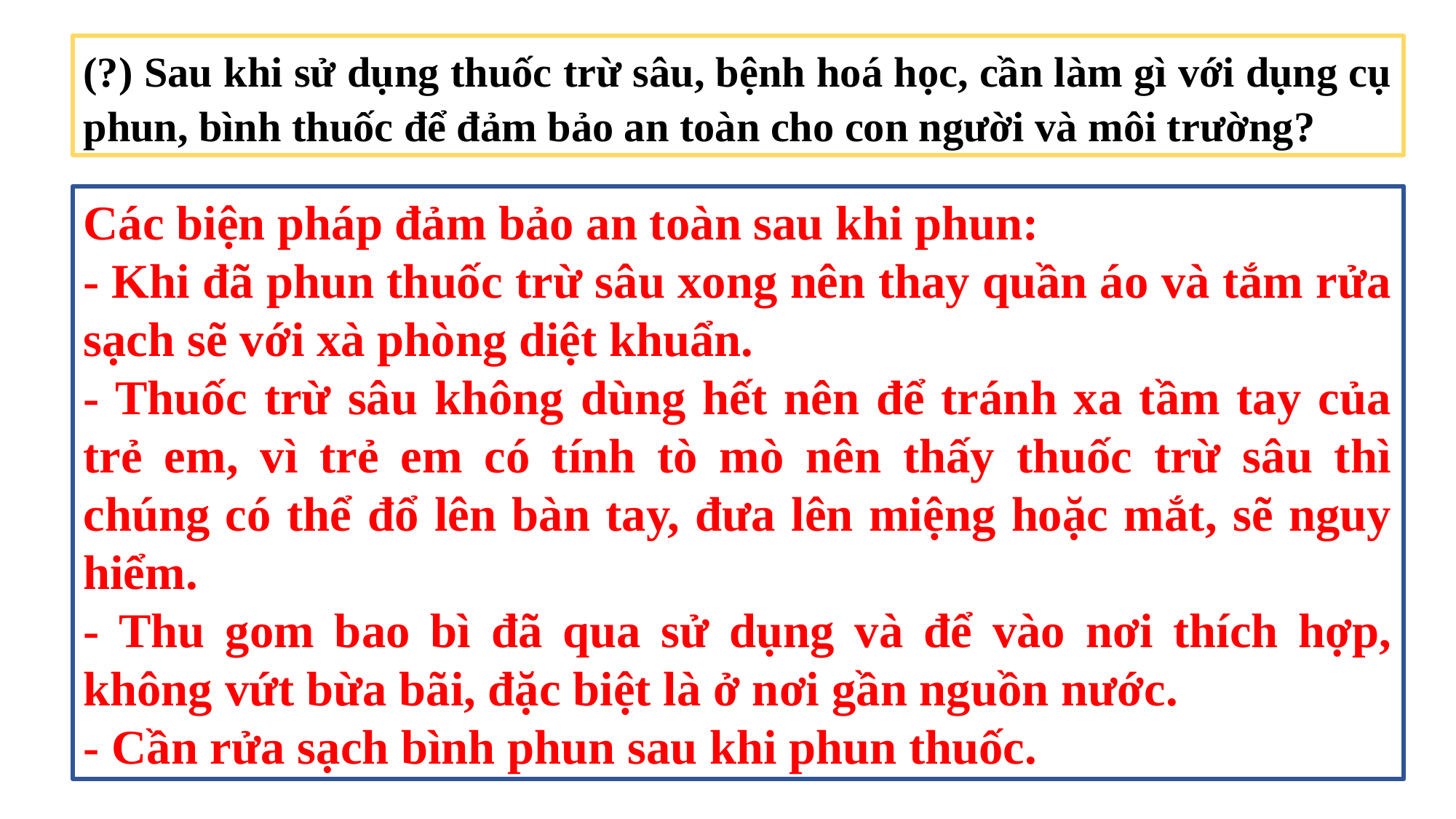

(?) Sau khi sử dụng thuốc trừ sâu, bệnh hoá học, cần làm gì với dụng cụ phun, bình thuốc để đảm bảo an toàn cho con người và môi trường?
Các biện pháp đảm bảo an toàn sau khi phun:
- Khi đã phun thuốc trừ sâu xong nên thay quần áo và tắm rửa sạch sẽ với xà phòng diệt khuẩn.
- Thuốc trừ sâu không dùng hết nên để tránh xa tầm tay của trẻ em, vì trẻ em có tính tò mò nên thấy thuốc trừ sâu thì chúng có thể đổ lên bàn tay, đưa lên miệng hoặc mắt, sẽ nguy hiểm.
- Thu gom bao bì đã qua sử dụng và để vào nơi thích hợp, không vứt bừa bãi, đặc biệt là ở nơi gần nguồn nước.
- Cần rửa sạch bình phun sau khi phun thuốc.